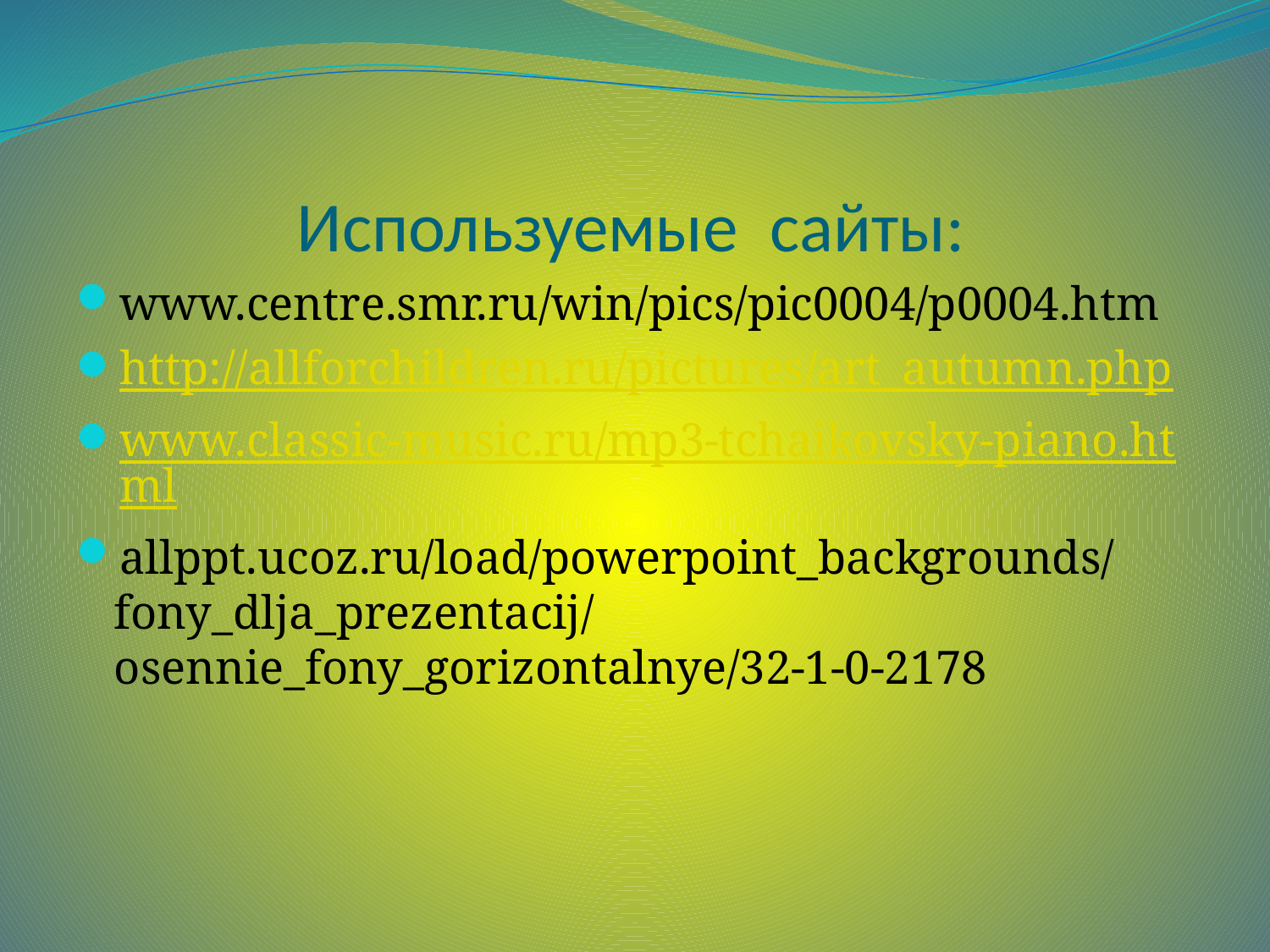

# Используемые  сайты:
www.centre.smr.ru/win/pics/pic0004/p0004.htm
http://allforchildren.ru/pictures/art_autumn.php
www.classic-music.ru/mp3-tchaikovsky-piano.html
allppt.ucoz.ru/load/powerpoint_backgrounds/fony_dlja_prezentacij/osennie_fony_gorizontalnye/32-1-0-2178